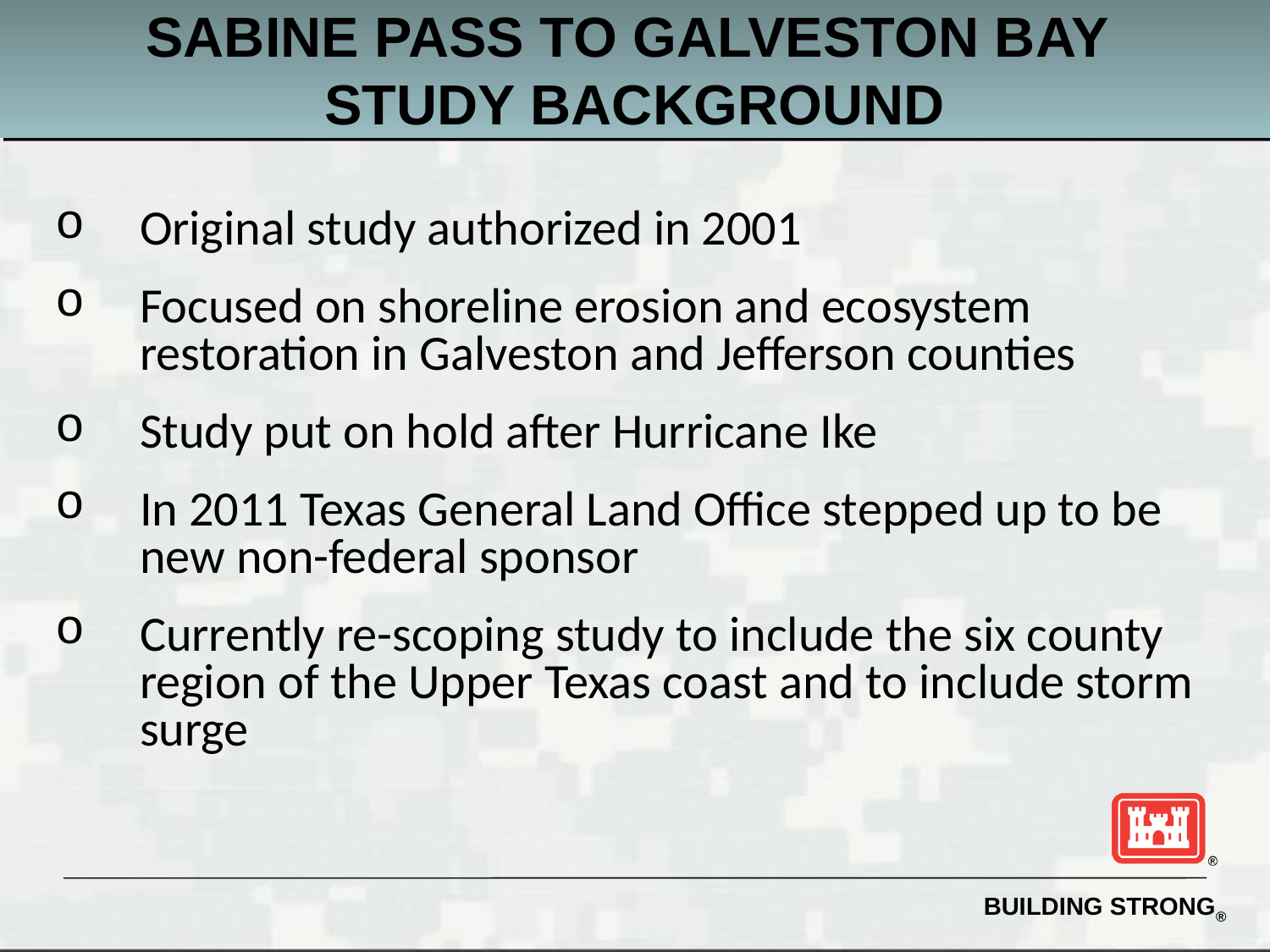

# SABINE PASS TO GALVESTON BAY STUDY BACKGROUND
Original study authorized in 2001

Focused on shoreline erosion and ecosystem restoration in Galveston and Jefferson counties

Study put on hold after Hurricane Ike

In 2011 Texas General Land Office stepped up to be new non-federal sponsor

Currently re-scoping study to include the six county region of the Upper Texas coast and to include storm surge